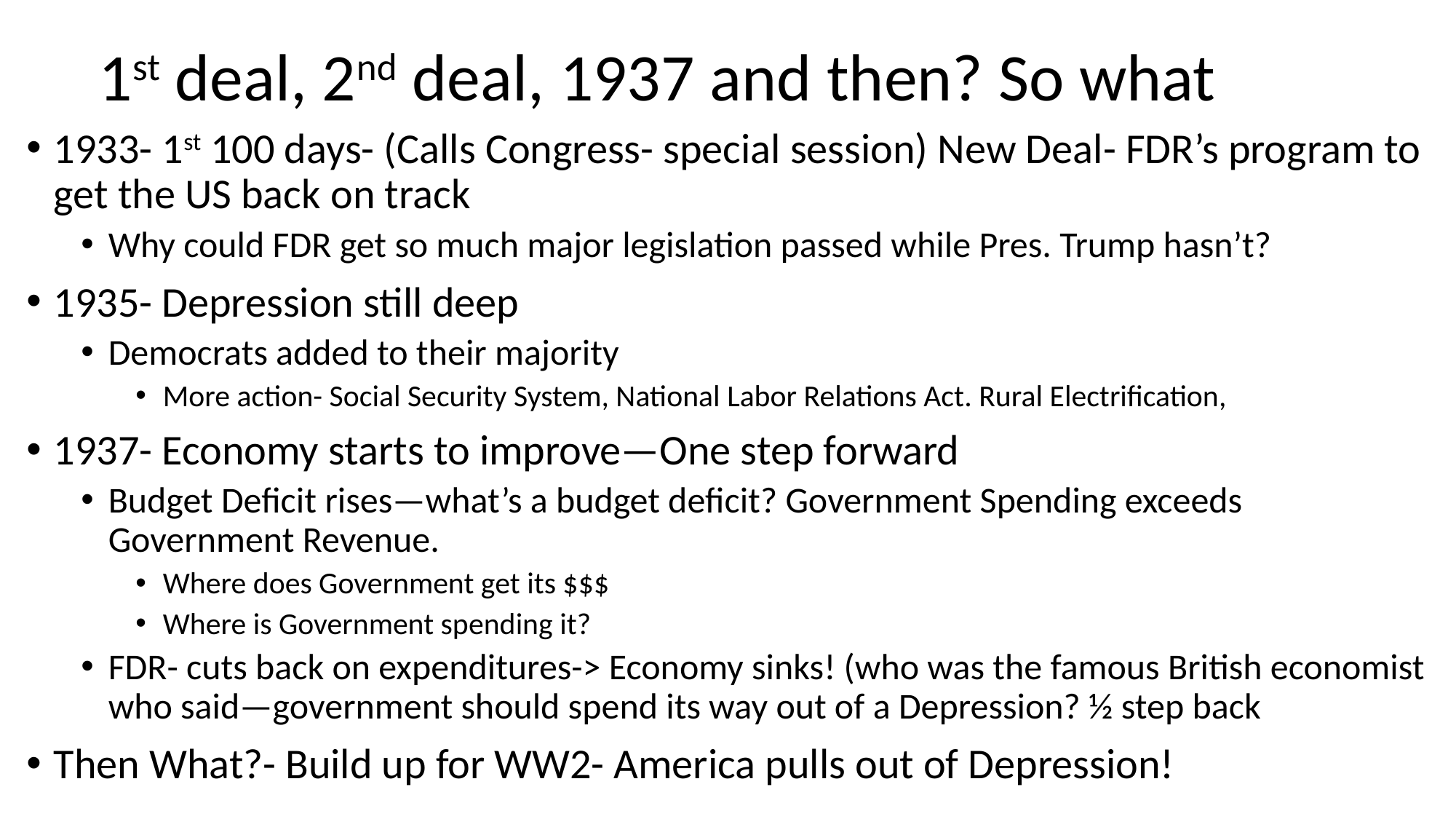

# 1st deal, 2nd deal, 1937 and then? So what
1933- 1st 100 days- (Calls Congress- special session) New Deal- FDR’s program to get the US back on track
Why could FDR get so much major legislation passed while Pres. Trump hasn’t?
1935- Depression still deep
Democrats added to their majority
More action- Social Security System, National Labor Relations Act. Rural Electrification,
1937- Economy starts to improve—One step forward
Budget Deficit rises—what’s a budget deficit? Government Spending exceeds Government Revenue.
Where does Government get its $$$
Where is Government spending it?
FDR- cuts back on expenditures-> Economy sinks! (who was the famous British economist who said—government should spend its way out of a Depression? ½ step back
Then What?- Build up for WW2- America pulls out of Depression!